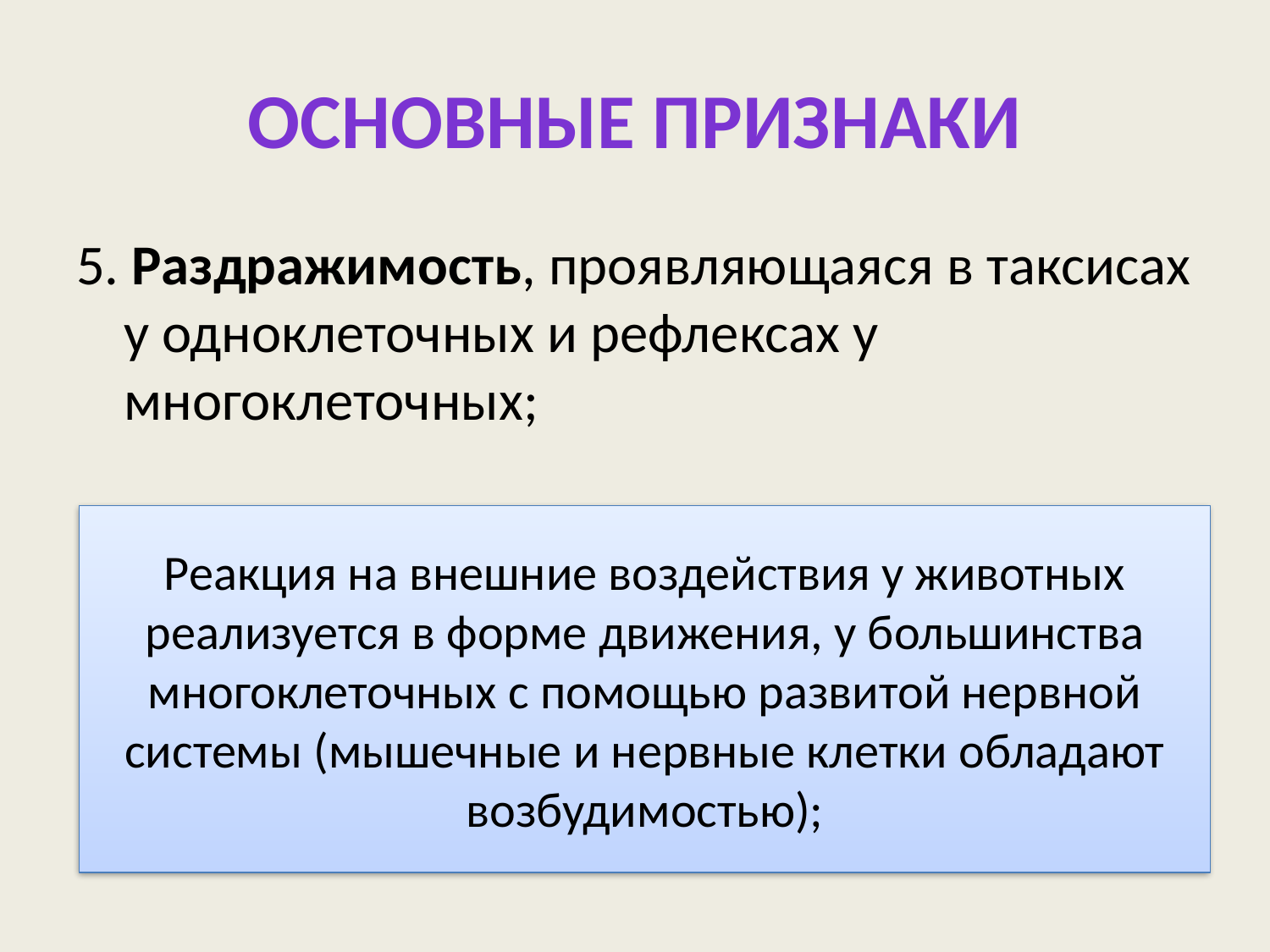

# Основные признаки
5. Раздражимость, проявляющаяся в таксисах у одноклеточных и рефлексах у многоклеточных;

Реакция на внешние воздействия у животных реализуется в форме движения, у большинства многоклеточных с помощью развитой нервной системы (мышечные и нервные клетки обладают возбудимостью);